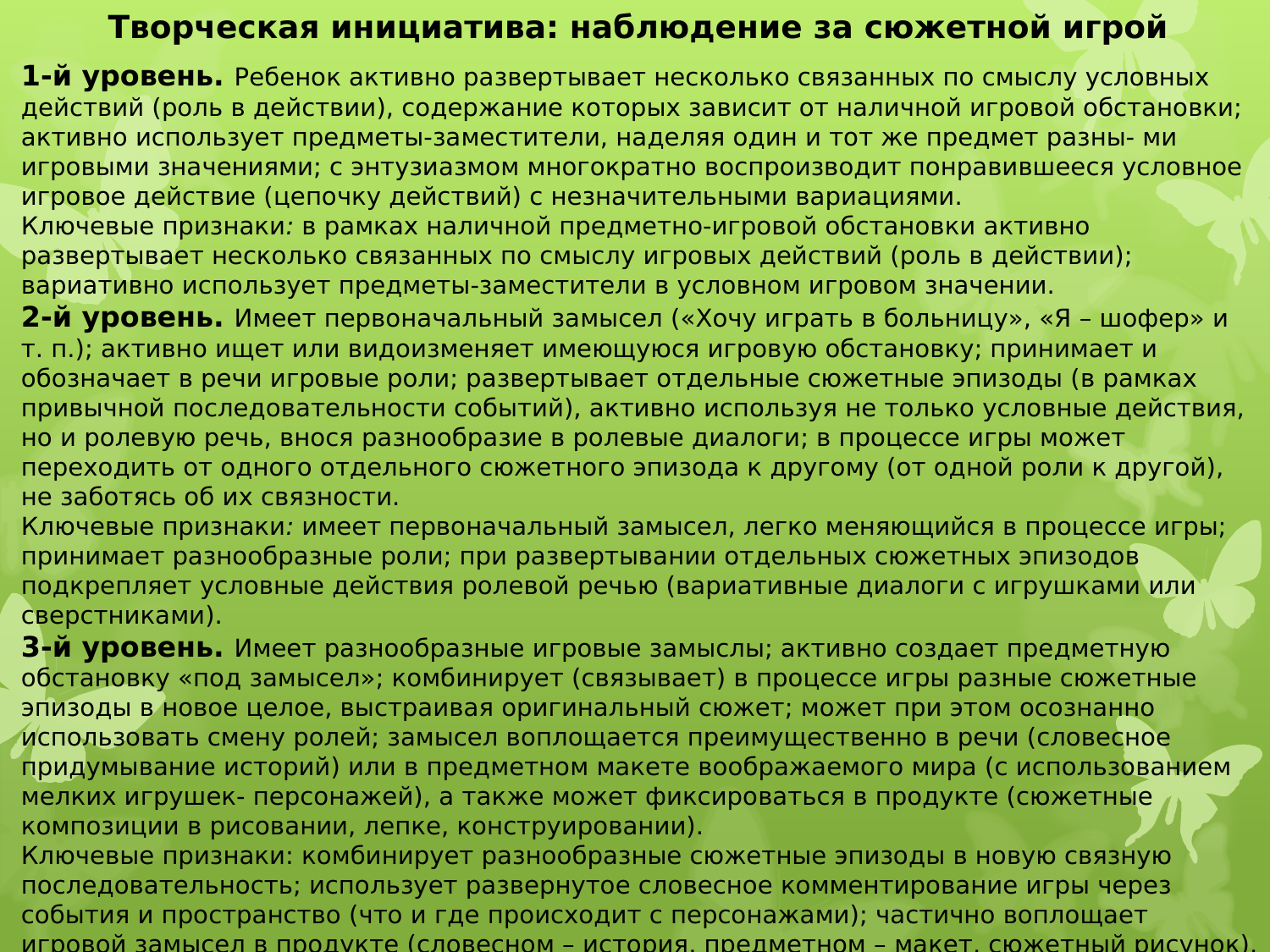

Творческая инициатива: наблюдение за сюжетной игрой
1-й уровень. Ребенок активно развертывает несколько связанных по смыслу условных действий (роль в действии), содержание которых зависит от наличной игровой обстановки; активно использует предметы-заместители, наделяя один и тот же предмет разны- ми игровыми значениями; с энтузиазмом многократно воспроизводит понравившееся условное игровое действие (цепочку действий) с незначительными вариациями.
Ключевые признаки: в рамках наличной предметно-игровой обстановки активно развертывает несколько связанных по смыслу игровых действий (роль в действии); вариативно использует предметы-заместители в условном игровом значении.
2-й уровень. Имеет первоначальный замысел («Хочу играть в больницу», «Я – шофер» и т. п.); активно ищет или видоизменяет имеющуюся игровую обстановку; принимает и обозначает в речи игровые роли; развертывает отдельные сюжетные эпизоды (в рамках привычной последовательности событий), активно используя не только условные действия, но и ролевую речь, внося разнообразие в ролевые диалоги; в процессе игры может переходить от одного отдельного сюжетного эпизода к другому (от одной роли к другой), не заботясь об их связности.
Ключевые признаки: имеет первоначальный замысел, легко меняющийся в процессе игры; принимает разнообразные роли; при развертывании отдельных сюжетных эпизодов подкрепляет условные действия ролевой речью (вариативные диалоги с игрушками или сверстниками).
3-й уровень. Имеет разнообразные игровые замыслы; активно создает предметную обстановку «под замысел»; комбинирует (связывает) в процессе игры разные сюжетные эпизоды в новое целое, выстраивая оригинальный сюжет; может при этом осознанно использовать смену ролей; замысел воплощается преимущественно в речи (словесное придумывание историй) или в предметном макете воображаемого мира (с использованием мелких игрушек- персонажей), а также может фиксироваться в продукте (сюжетные композиции в рисовании, лепке, конструировании).
Ключевые признаки: комбинирует разнообразные сюжетные эпизоды в новую связную последовательность; использует развернутое словесное комментирование игры через события и пространство (что и где происходит с персонажами); частично воплощает игровой замысел в продукте (словесном – история, предметном – макет, сюжетный рисунок).